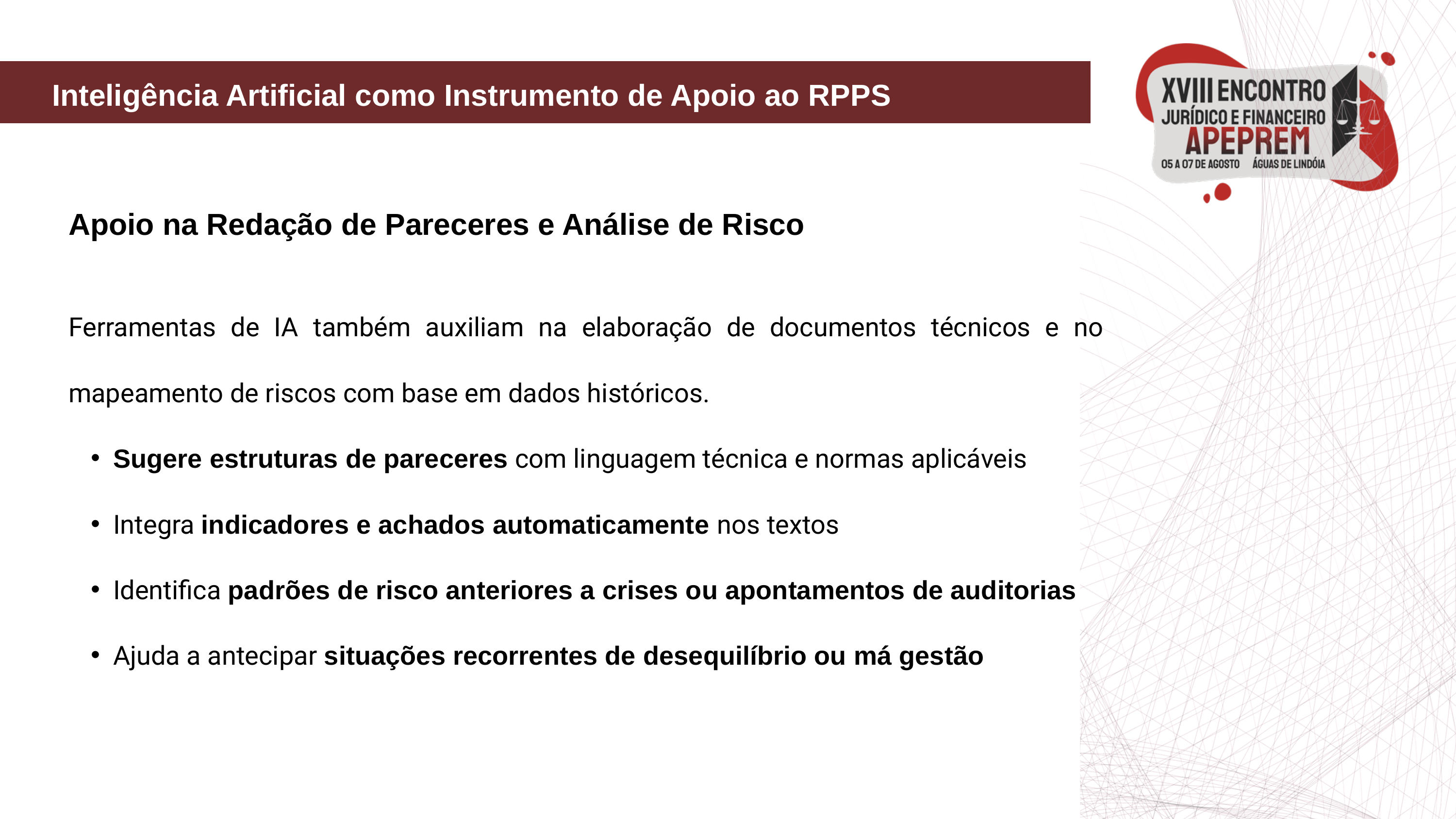

Inteligência Artificial como Instrumento de Apoio ao RPPS
Apoio na Redação de Pareceres e Análise de Risco
Ferramentas de IA também auxiliam na elaboração de documentos técnicos e no mapeamento de riscos com base em dados históricos.
Sugere estruturas de pareceres com linguagem técnica e normas aplicáveis
Integra indicadores e achados automaticamente nos textos
Identifica padrões de risco anteriores a crises ou apontamentos de auditorias
Ajuda a antecipar situações recorrentes de desequilíbrio ou má gestão